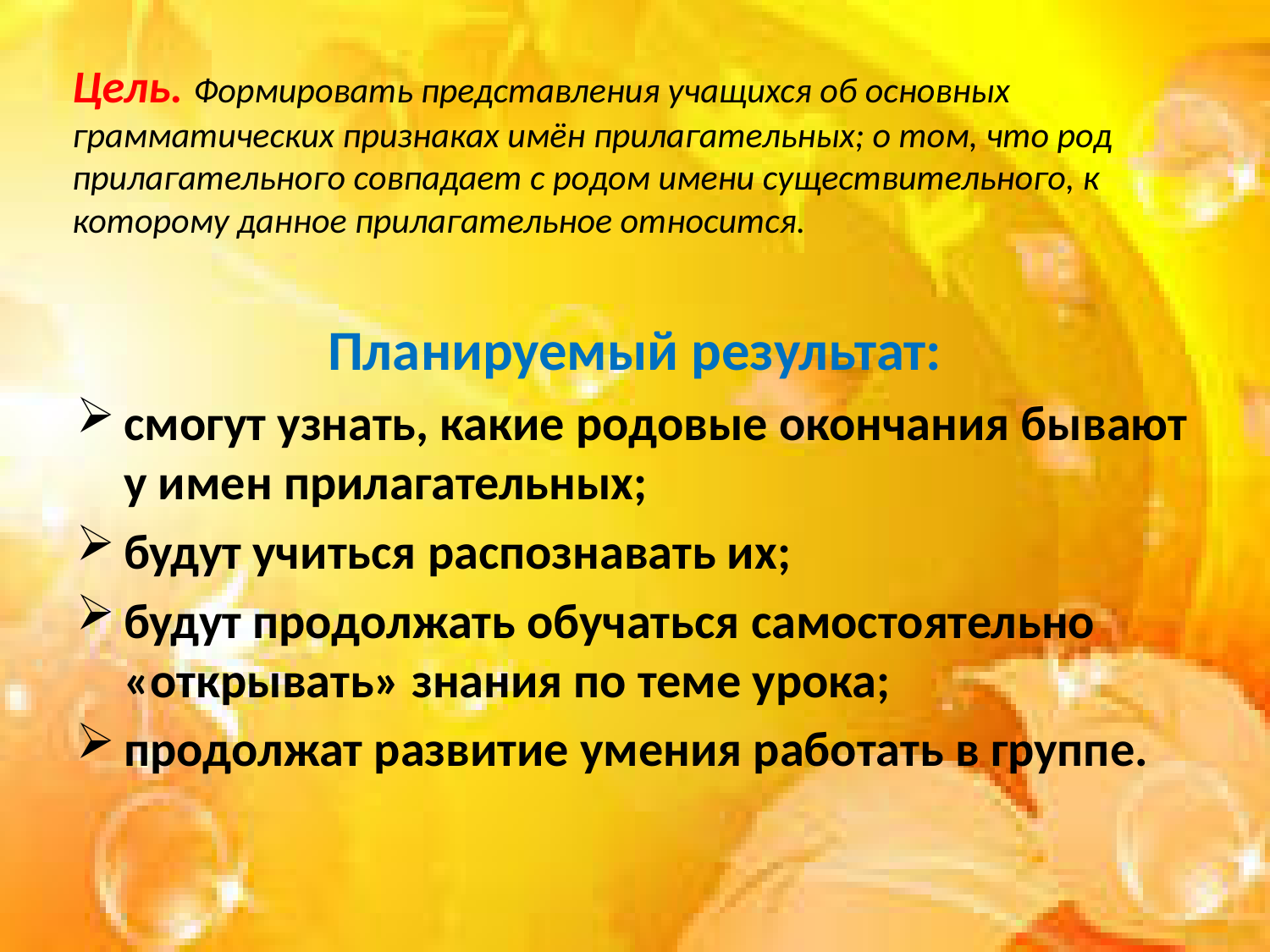

# Цель. Формировать представления учащихся об основных грамматических признаках имён прилагательных; о том, что род прилагательного совпадает с родом имени существительного, к которому данное прилагательное относится.
Планируемый результат:
смогут узнать, какие родовые окончания бывают у имен прилагательных;
будут учиться распознавать их;
будут продолжать обучаться самостоятельно «открывать» знания по теме урока;
продолжат развитие умения работать в группе.